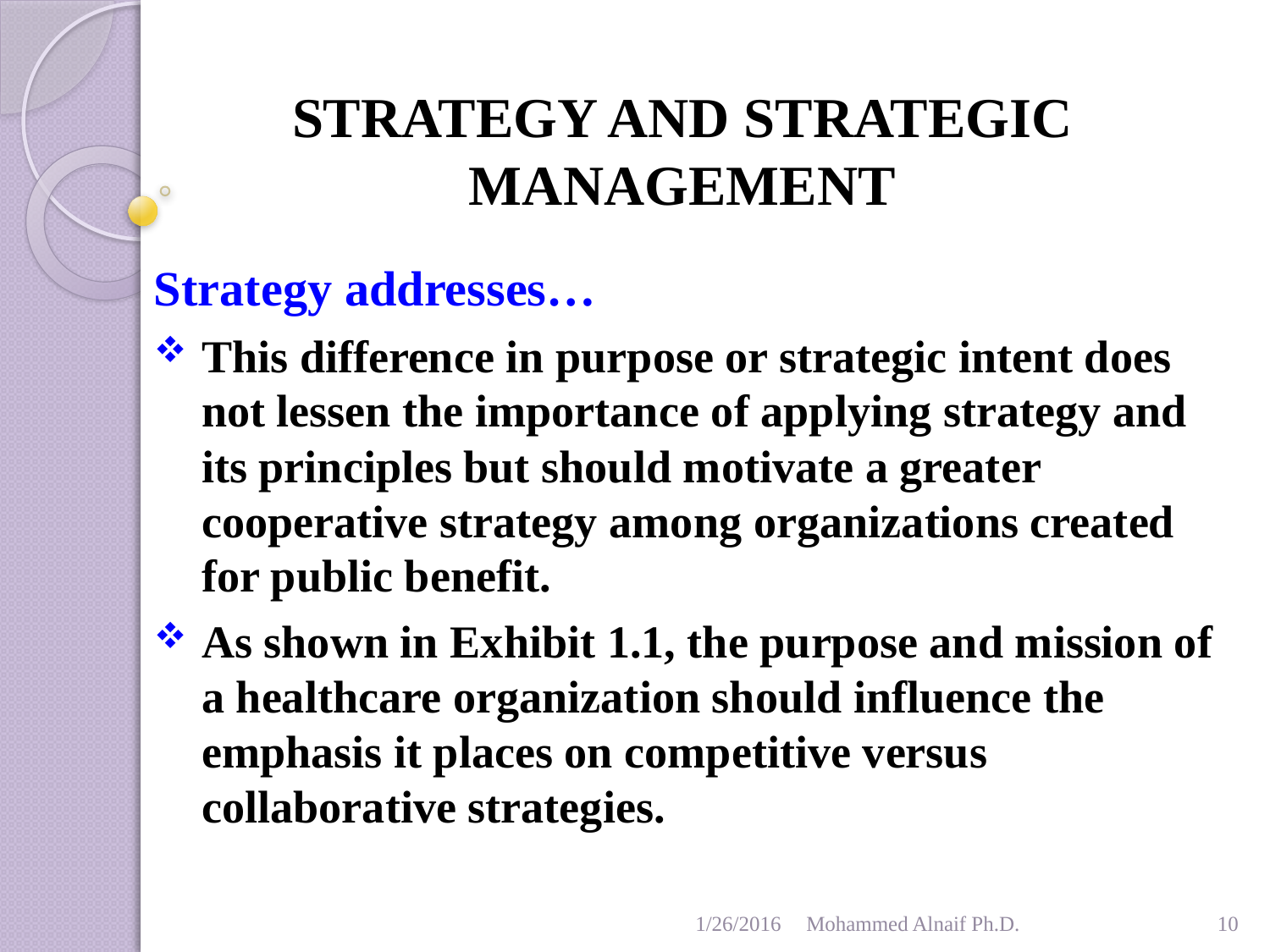

# STRATEGY AND STRATEGIC MANAGEMENT
Strategy addresses…
This difference in purpose or strategic intent does not lessen the importance of applying strategy and its principles but should motivate a greater cooperative strategy among organizations created for public benefit.
As shown in Exhibit 1.1, the purpose and mission of a healthcare organization should influence the emphasis it places on competitive versus collaborative strategies.
1/26/2016
Mohammed Alnaif Ph.D.
10